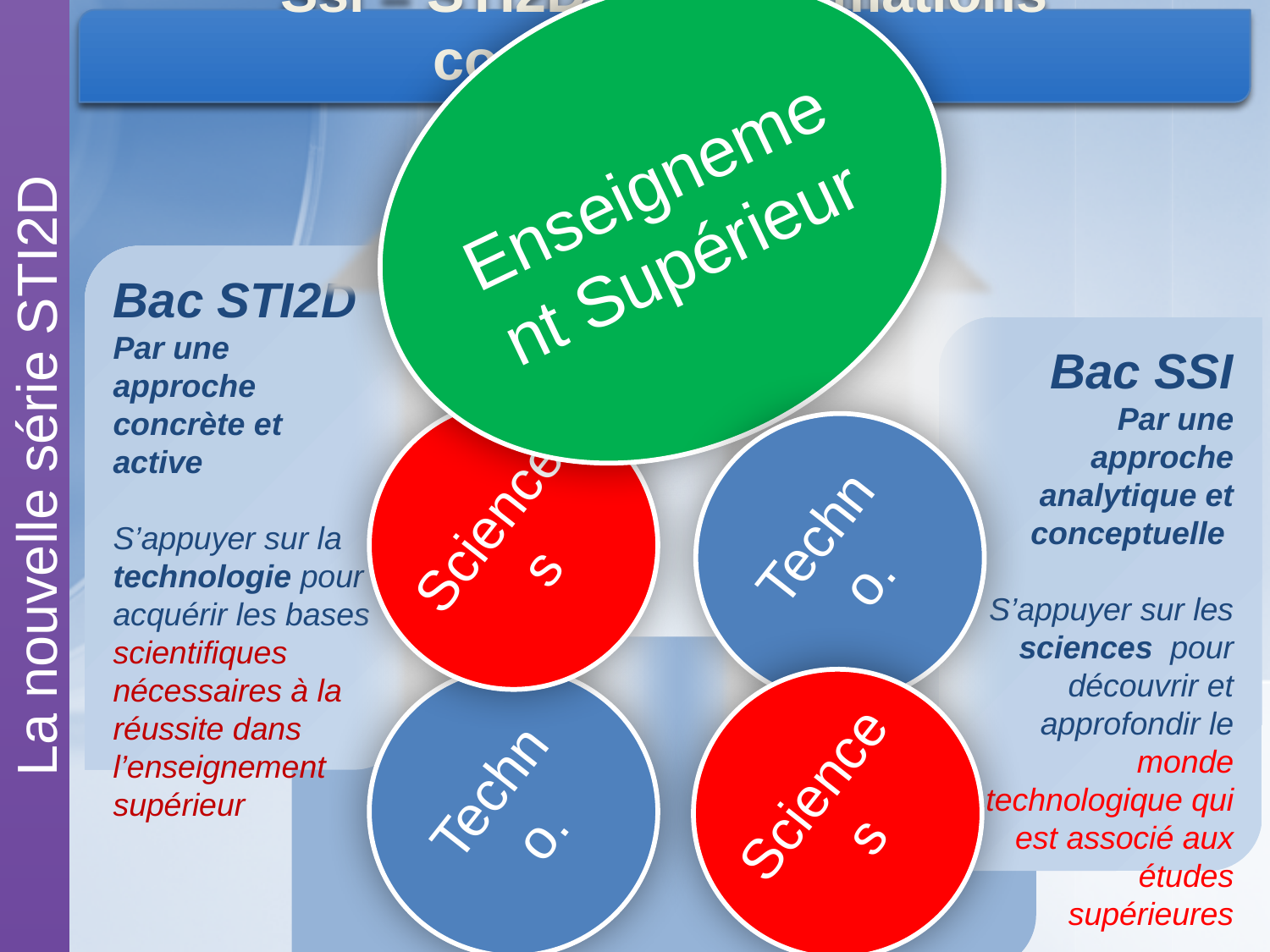

La nouvelle série STI2D
Enseignement Supérieur
Ssi – STI2D : Des formations complémentaires

Bac STI2D
Par une approche concrète et active

S’appuyer sur la technologie pour acquérir les bases scientifiques nécessaires à la réussite dans l’enseignement supérieur
Bac SSI
Par une approche analytique et conceptuelle

S’appuyer sur les sciences  pour découvrir et approfondir le monde technologique qui est associé aux études supérieures
Sciences
Techno.

Techno.
Sciences